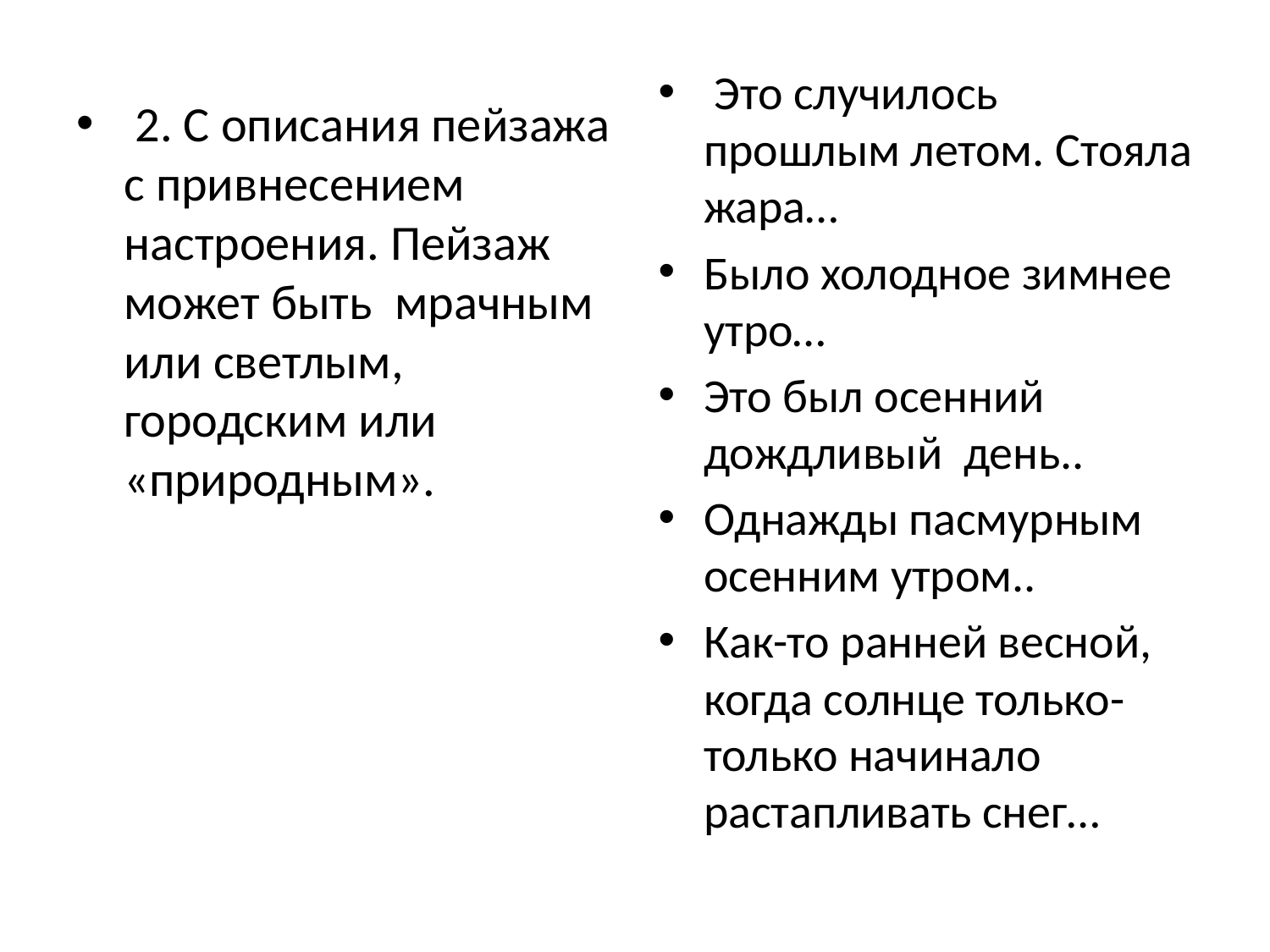

Это случилось прошлым летом. Стояла жара…
Было холодное зимнее утро…
Это был осенний дождливый  день..
Однажды пасмурным осенним утром..
Как-то ранней весной, когда солнце только-только начинало растапливать снег…
 2. С описания пейзажа с привнесением настроения. Пейзаж может быть  мрачным или светлым, городским или «природным».